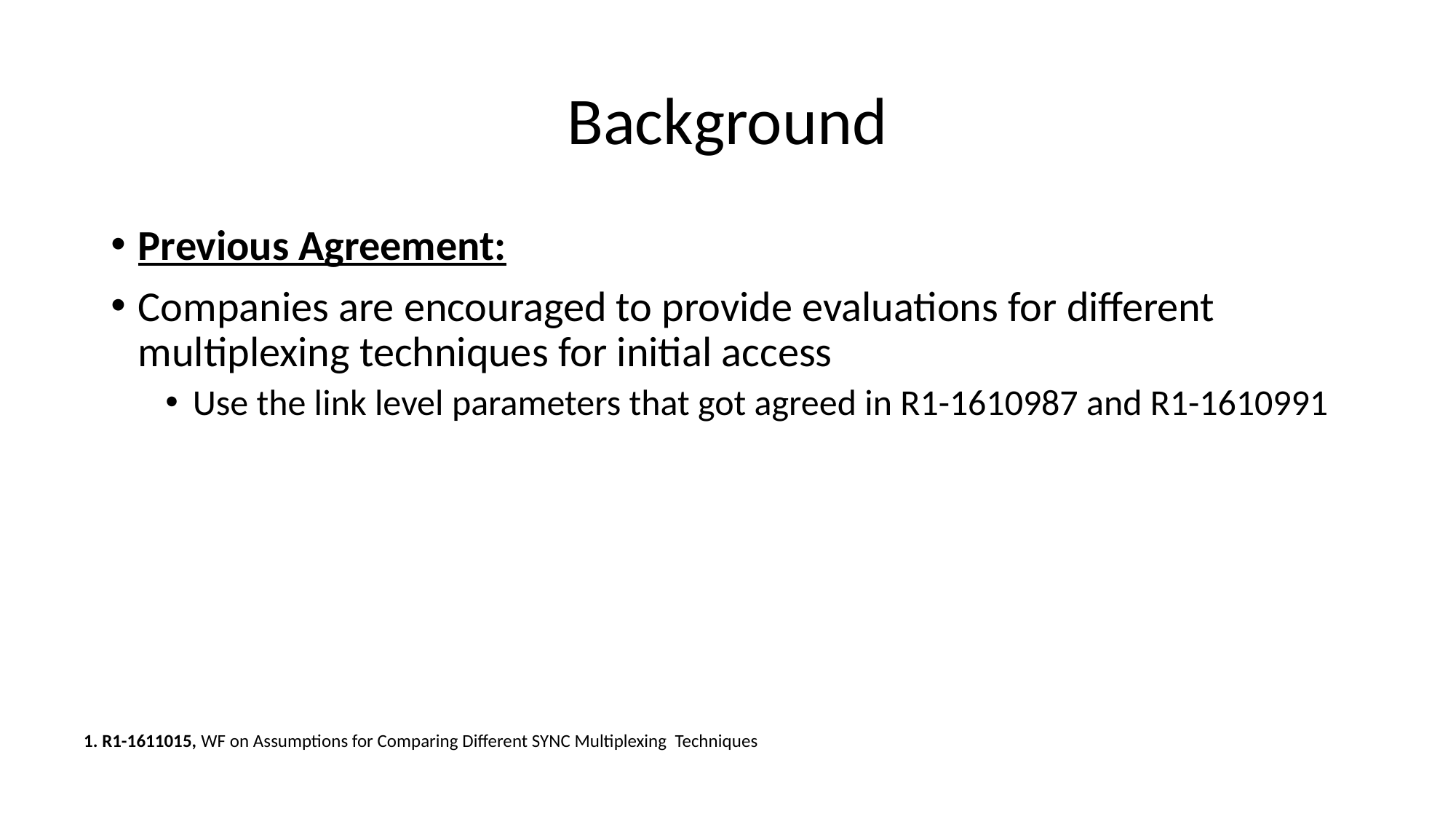

# Background
Previous Agreement:
Companies are encouraged to provide evaluations for different multiplexing techniques for initial access
Use the link level parameters that got agreed in R1-1610987 and R1-1610991

1. R1-1611015, WF on Assumptions for Comparing Different SYNC Multiplexing  Techniques